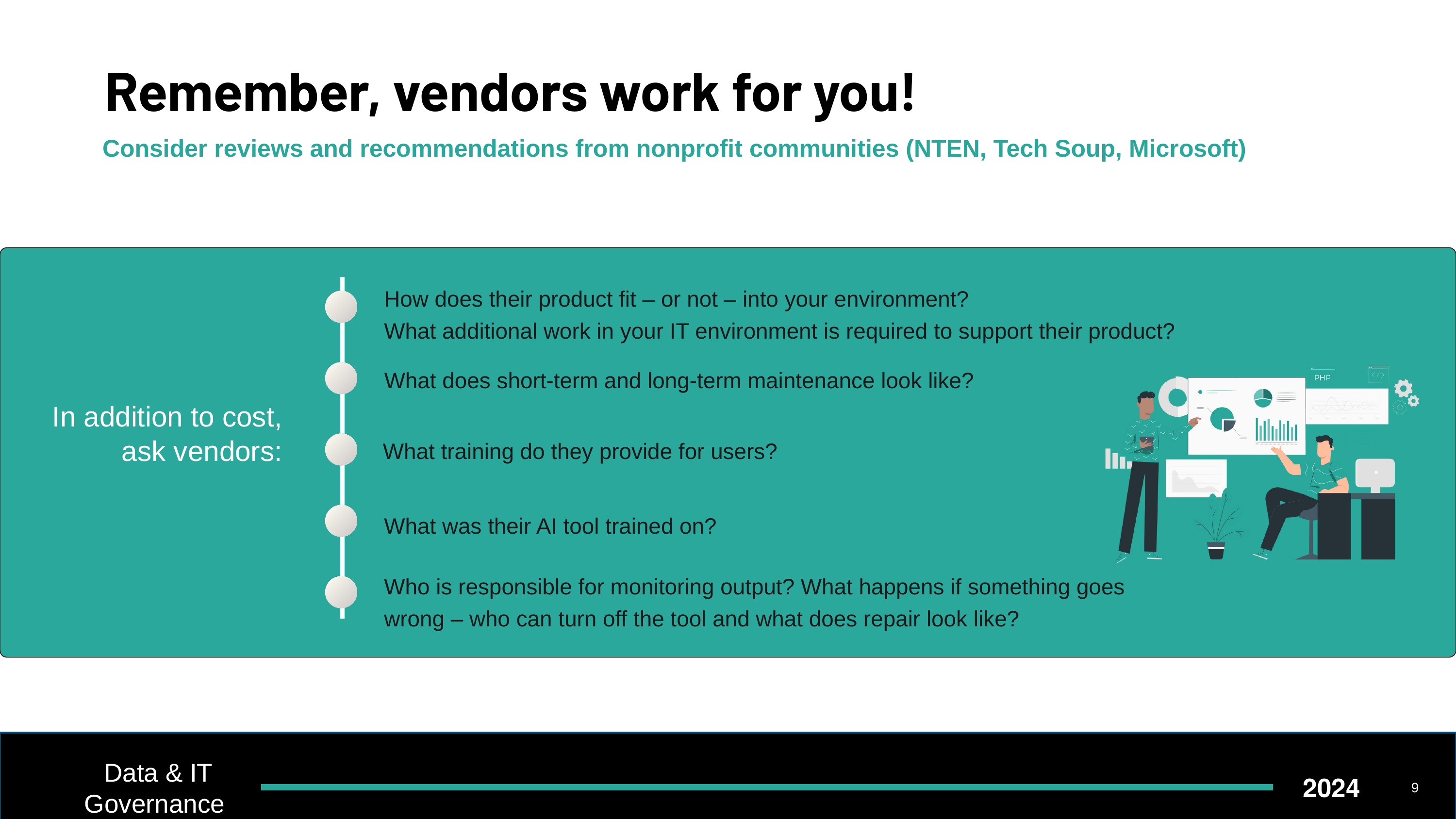

# Remember, vendors work for you!
Consider reviews and recommendations from nonprofit communities (NTEN, Tech Soup, Microsoft)

How does their product fit – or not – into your environment?
What additional work in your IT environment is required to support their product?

What does short-term and long-term maintenance look like?

In addition to cost, ask vendors:
What training do they provide for users?

What was their AI tool trained on?
Who is responsible for monitoring output? What happens if something goes wrong – who can turn off the tool and what does repair look like?